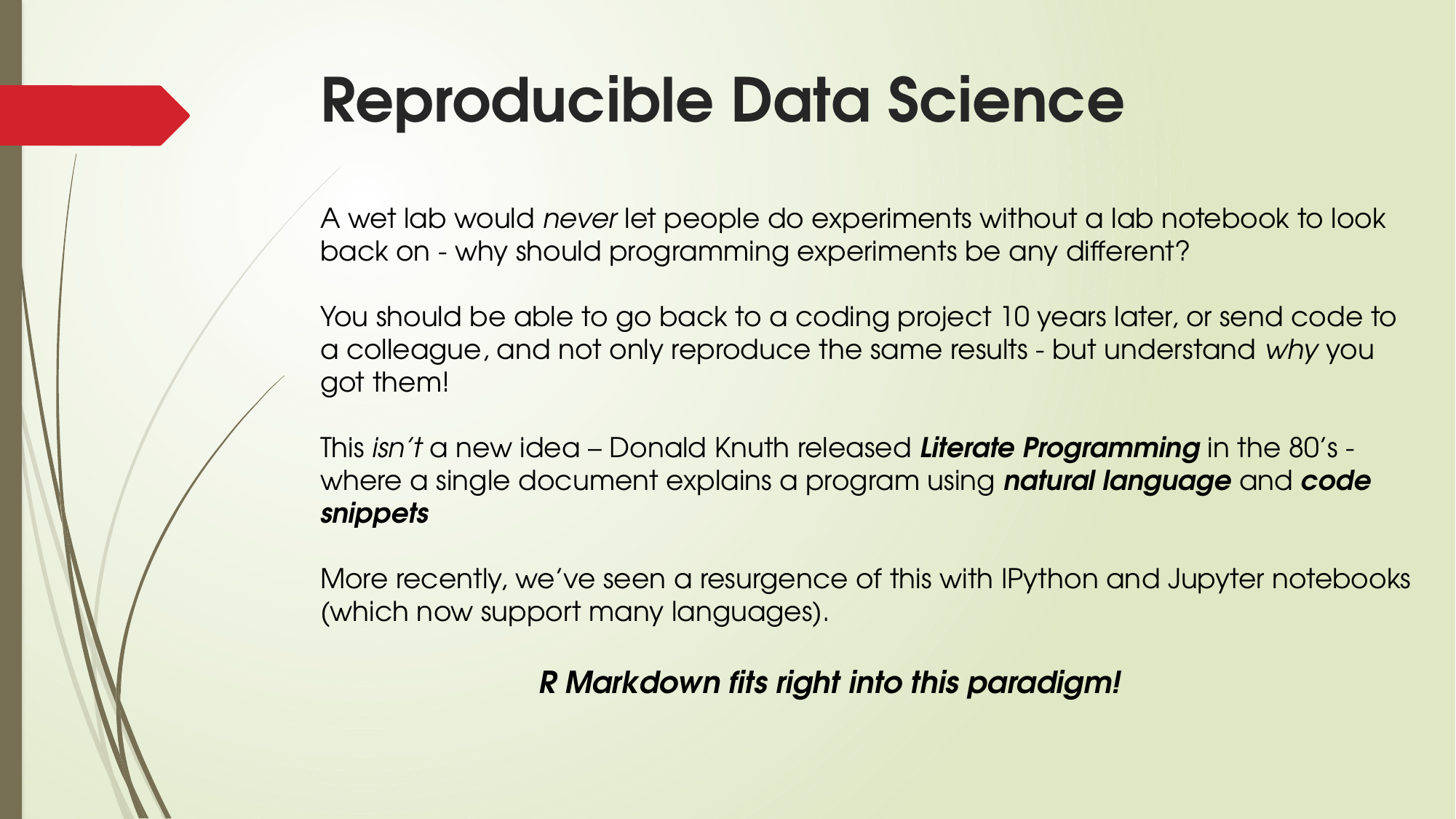

Reproducible Data Science
A wet lab would never let people do experiments without a lab notebook to look back on - why should programming experiments be any different?

You should be able to go back to a coding project 10 years later, or send code to a colleague, and not only reproduce the same results - but understand why you got them!

This isn’t a new idea – Donald Knuth released Literate Programming in the 80’s - where a single document explains a program using natural language and code snippets

More recently, we’ve seen a resurgence of this with IPython and Jupyter notebooks (which now support many languages).
		R Markdown fits right into this paradigm!